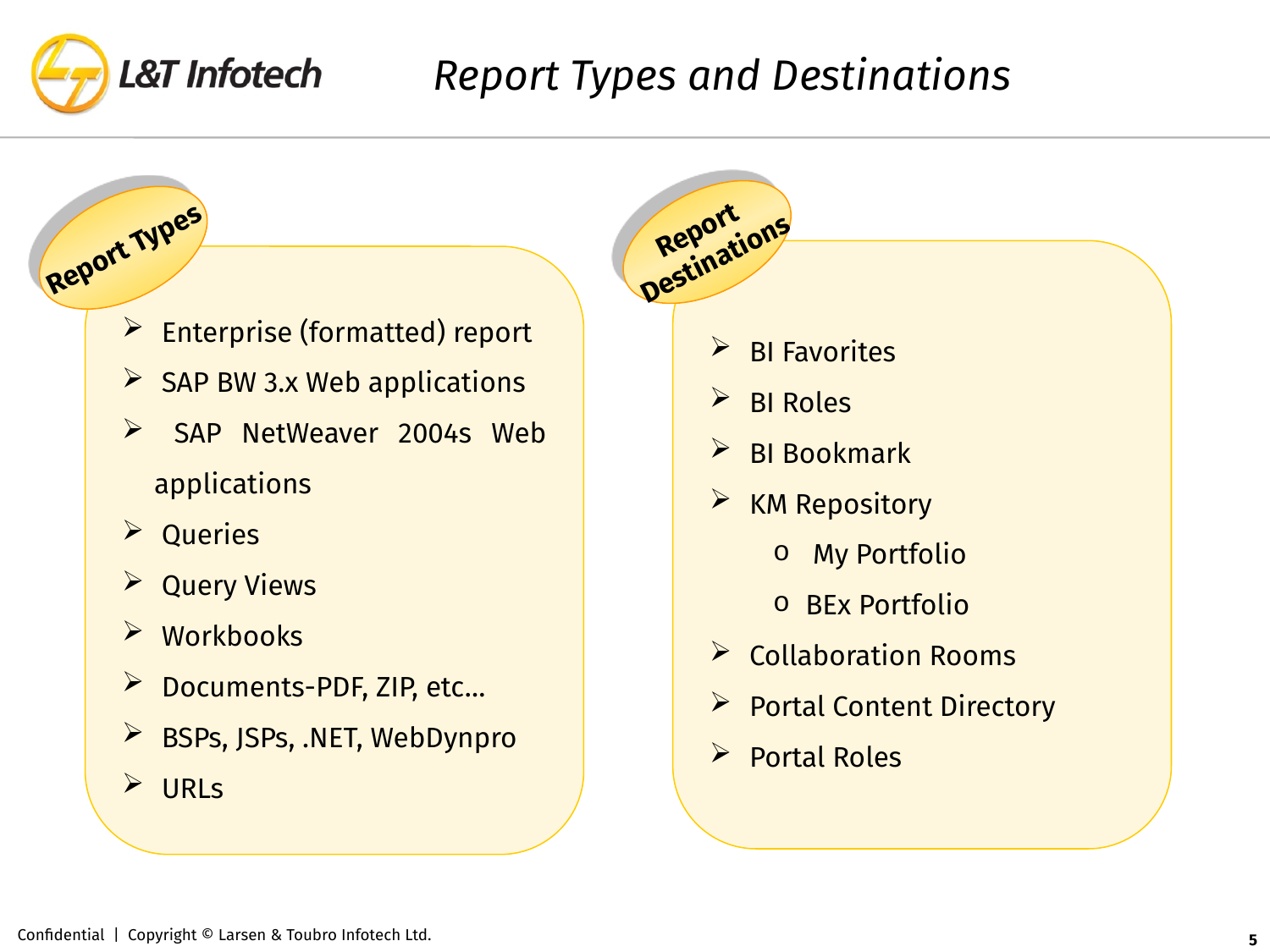

# Report Types and Destinations
Report
Destinations
Report Types
 Enterprise (formatted) report
 SAP BW 3.x Web applications
 SAP NetWeaver 2004s Web applications
 Queries
 Query Views
 Workbooks
 Documents-PDF, ZIP, etc…
 BSPs, JSPs, .NET, WebDynpro
 URLs
 BI Favorites
 BI Roles
 BI Bookmark
 KM Repository
 My Portfolio
BEx Portfolio
 Collaboration Rooms
 Portal Content Directory
 Portal Roles
Confidential  |  Copyright © Larsen & Toubro Infotech Ltd.
5